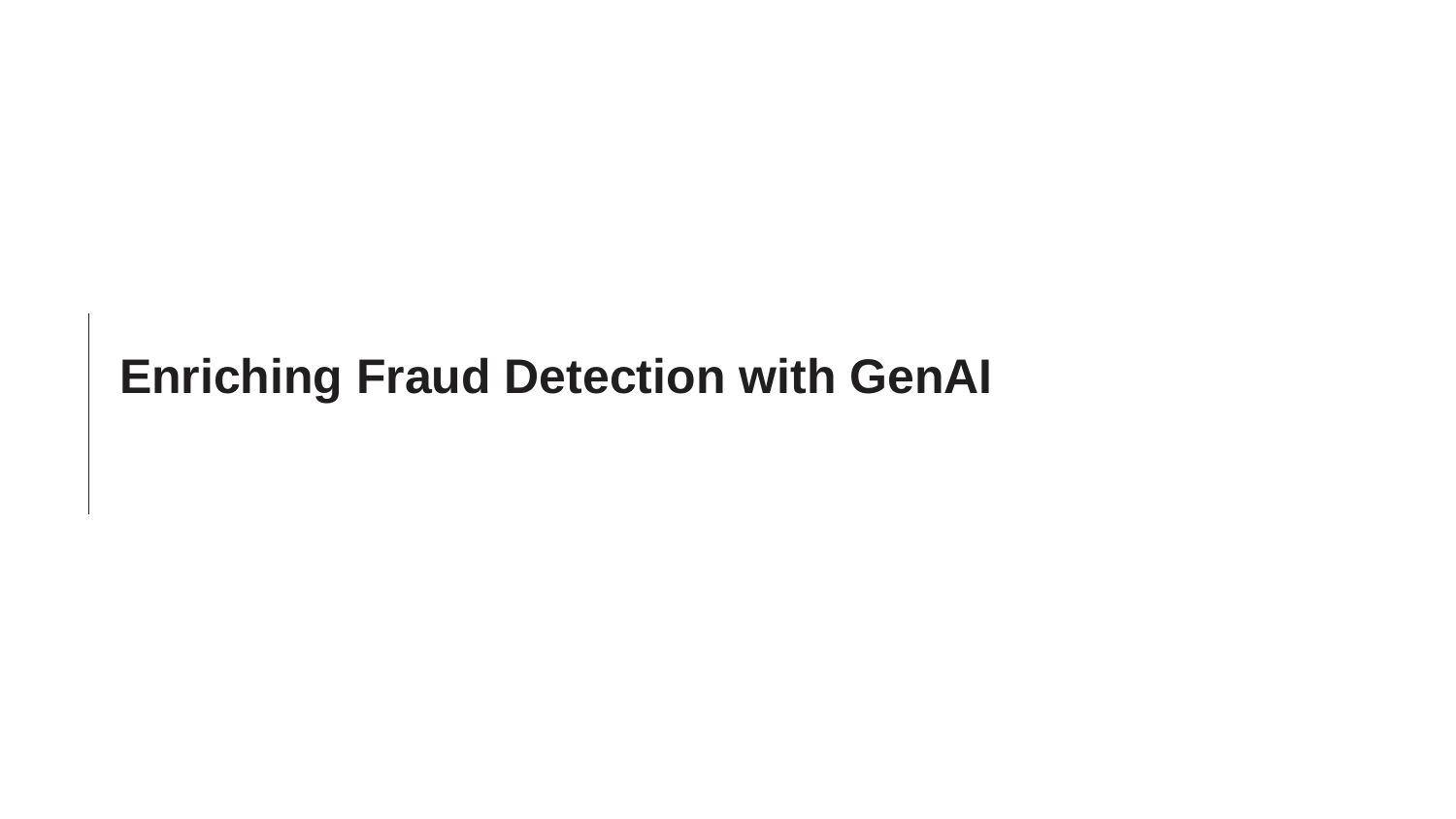

# Enriching Fraud Detection with GenAI
193